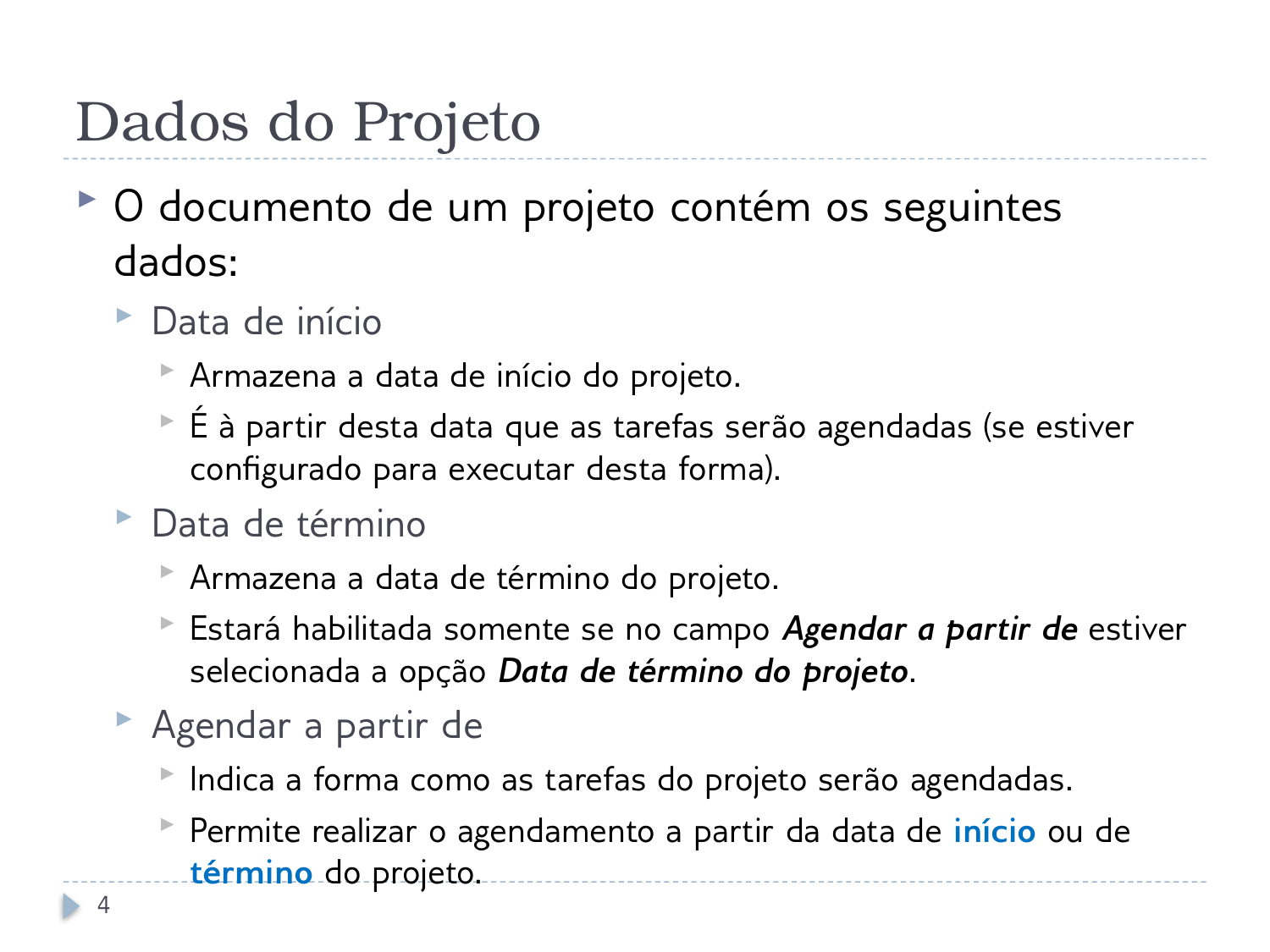

# Dados do Projeto
O documento de um projeto contém os seguintes dados:
Data de início
Armazena a data de início do projeto.
É à partir desta data que as tarefas serão agendadas (se estiver configurado para executar desta forma).
Data de término
Armazena a data de término do projeto.
Estará habilitada somente se no campo Agendar a partir de estiver selecionada a opção Data de término do projeto.
Agendar a partir de
Indica a forma como as tarefas do projeto serão agendadas.
Permite realizar o agendamento a partir da data de início ou de término do projeto.

4